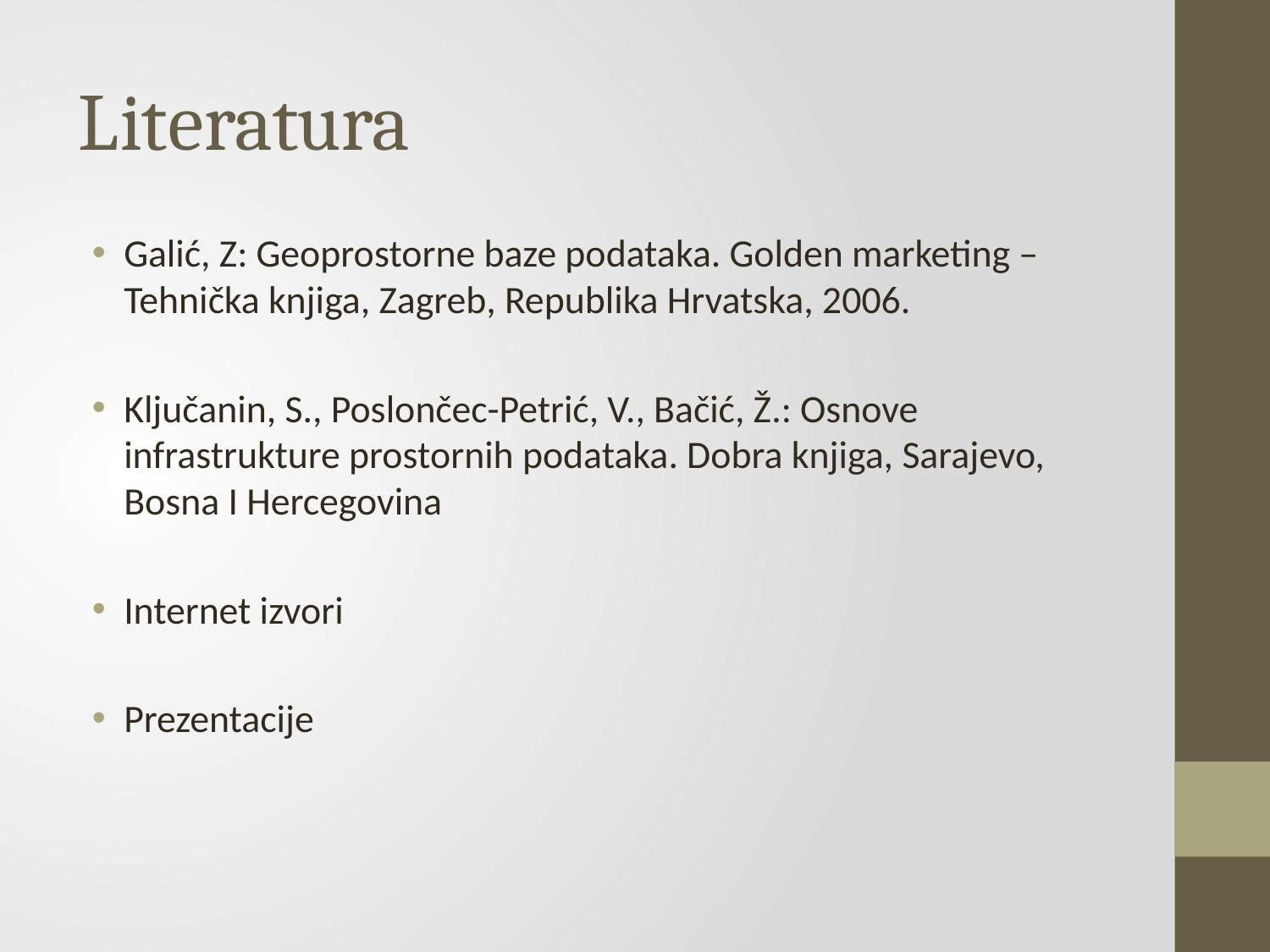

# Literatura
Galić, Z: Geoprostorne baze podataka. Golden marketing – Tehnička knjiga, Zagreb, Republika Hrvatska, 2006.

Ključanin, S., Poslončec-Petrić, V., Bačić, Ž.: Osnove infrastrukture prostornih podataka. Dobra knjiga, Sarajevo, Bosna I Hercegovina

Internet izvori

Prezentacije